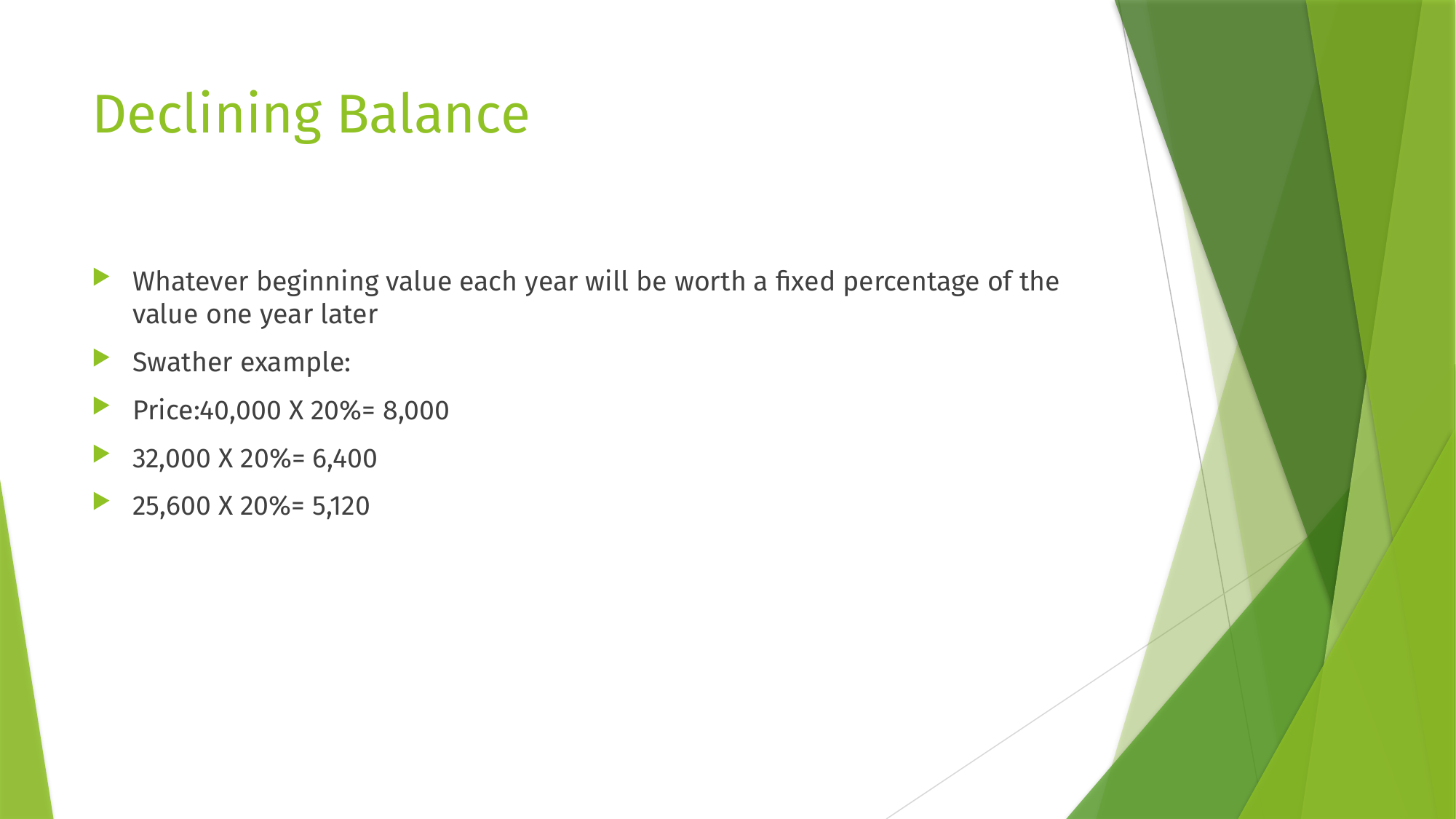

# Declining Balance
Whatever beginning value each year will be worth a fixed percentage of the value one year later
Swather example:
Price:40,000 X 20%= 8,000
32,000 X 20%= 6,400
25,600 X 20%= 5,120